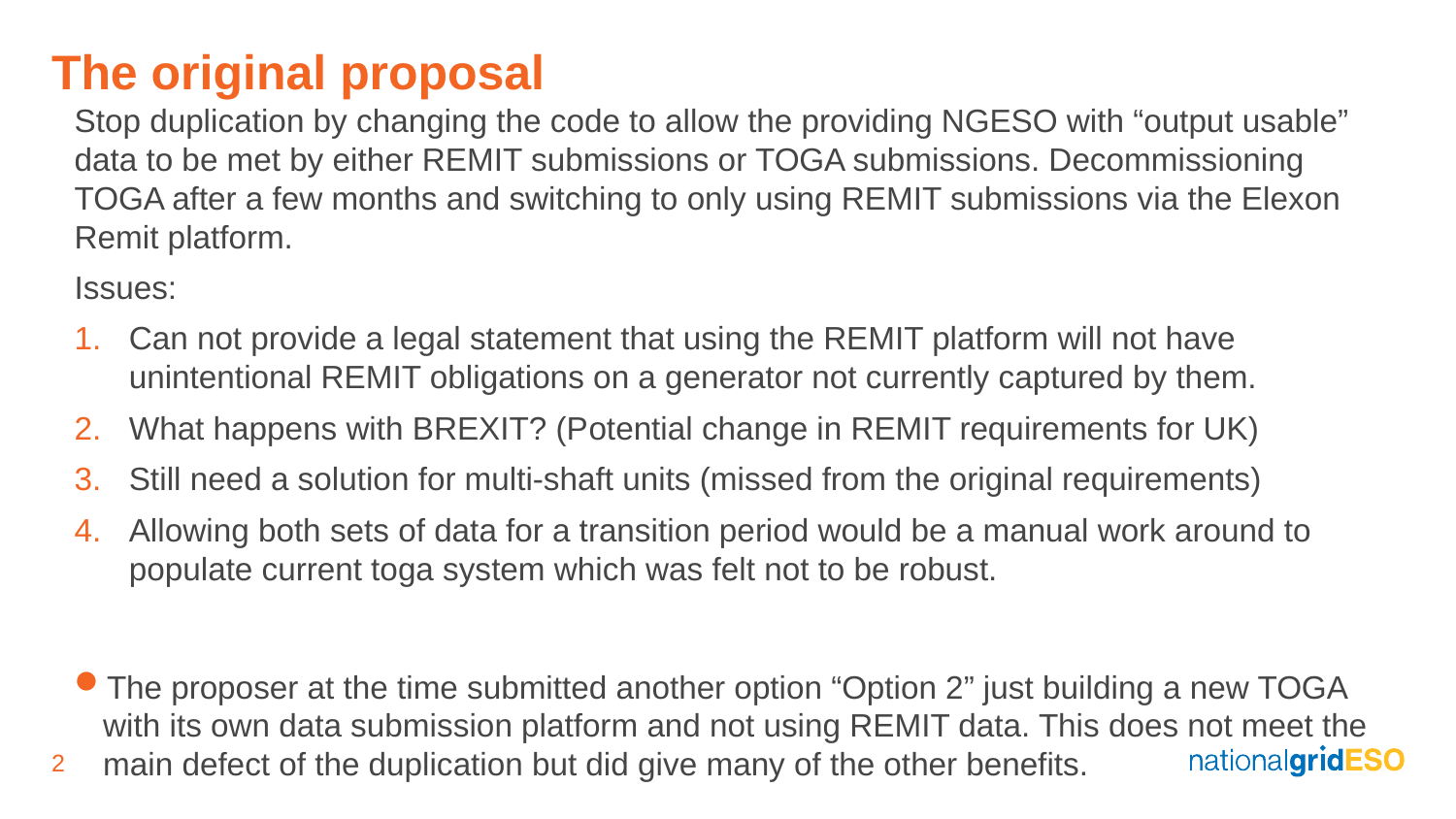

# The original proposal
Stop duplication by changing the code to allow the providing NGESO with “output usable” data to be met by either REMIT submissions or TOGA submissions. Decommissioning TOGA after a few months and switching to only using REMIT submissions via the Elexon Remit platform.
Issues:
Can not provide a legal statement that using the REMIT platform will not have unintentional REMIT obligations on a generator not currently captured by them.
What happens with BREXIT? (Potential change in REMIT requirements for UK)
Still need a solution for multi-shaft units (missed from the original requirements)
Allowing both sets of data for a transition period would be a manual work around to populate current toga system which was felt not to be robust.

The proposer at the time submitted another option “Option 2” just building a new TOGA with its own data submission platform and not using REMIT data. This does not meet the main defect of the duplication but did give many of the other benefits.